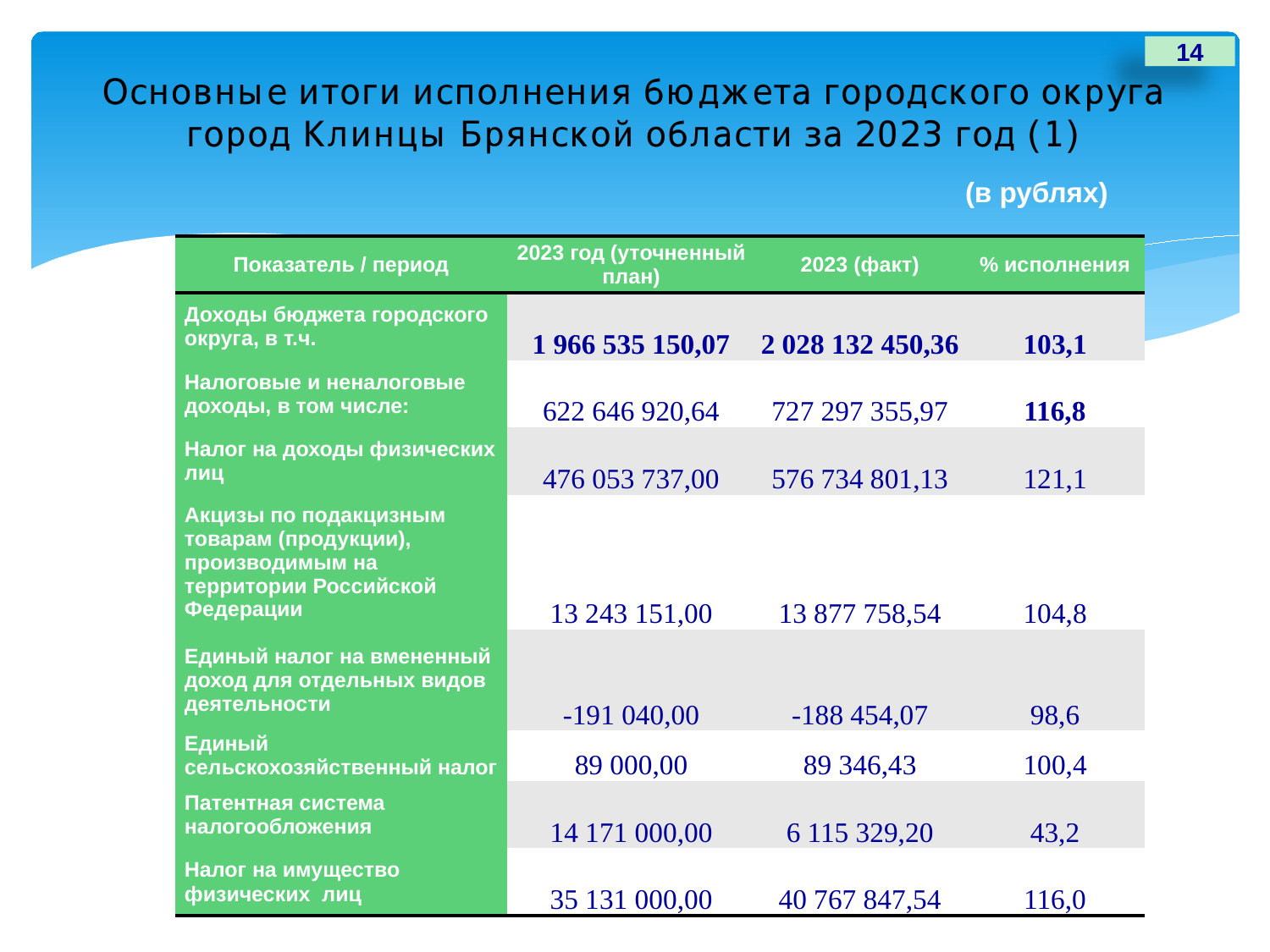

14
# Основные итоги исполнения бюджета городского округа город Клинцы Брянской области за 2023 год (1)
(в рублях)
| Показатель / период | 2023 год (уточненный план) | 2023 (факт) | % исполнения |
| --- | --- | --- | --- |
| Доходы бюджета городского округа, в т.ч. | 1 966 535 150,07 | 2 028 132 450,36 | 103,1 |
| Налоговые и неналоговые доходы, в том числе: | 622 646 920,64 | 727 297 355,97 | 116,8 |
| Налог на доходы физических лиц | 476 053 737,00 | 576 734 801,13 | 121,1 |
| Акцизы по подакцизным товарам (продукции), производимым на территории Российской Федерации | 13 243 151,00 | 13 877 758,54 | 104,8 |
| Единый налог на вмененный доход для отдельных видов деятельности | -191 040,00 | -188 454,07 | 98,6 |
| Единый сельскохозяйственный налог | 89 000,00 | 89 346,43 | 100,4 |
| Патентная система налогообложения | 14 171 000,00 | 6 115 329,20 | 43,2 |
| Налог на имущество физических лиц | 35 131 000,00 | 40 767 847,54 | 116,0 |